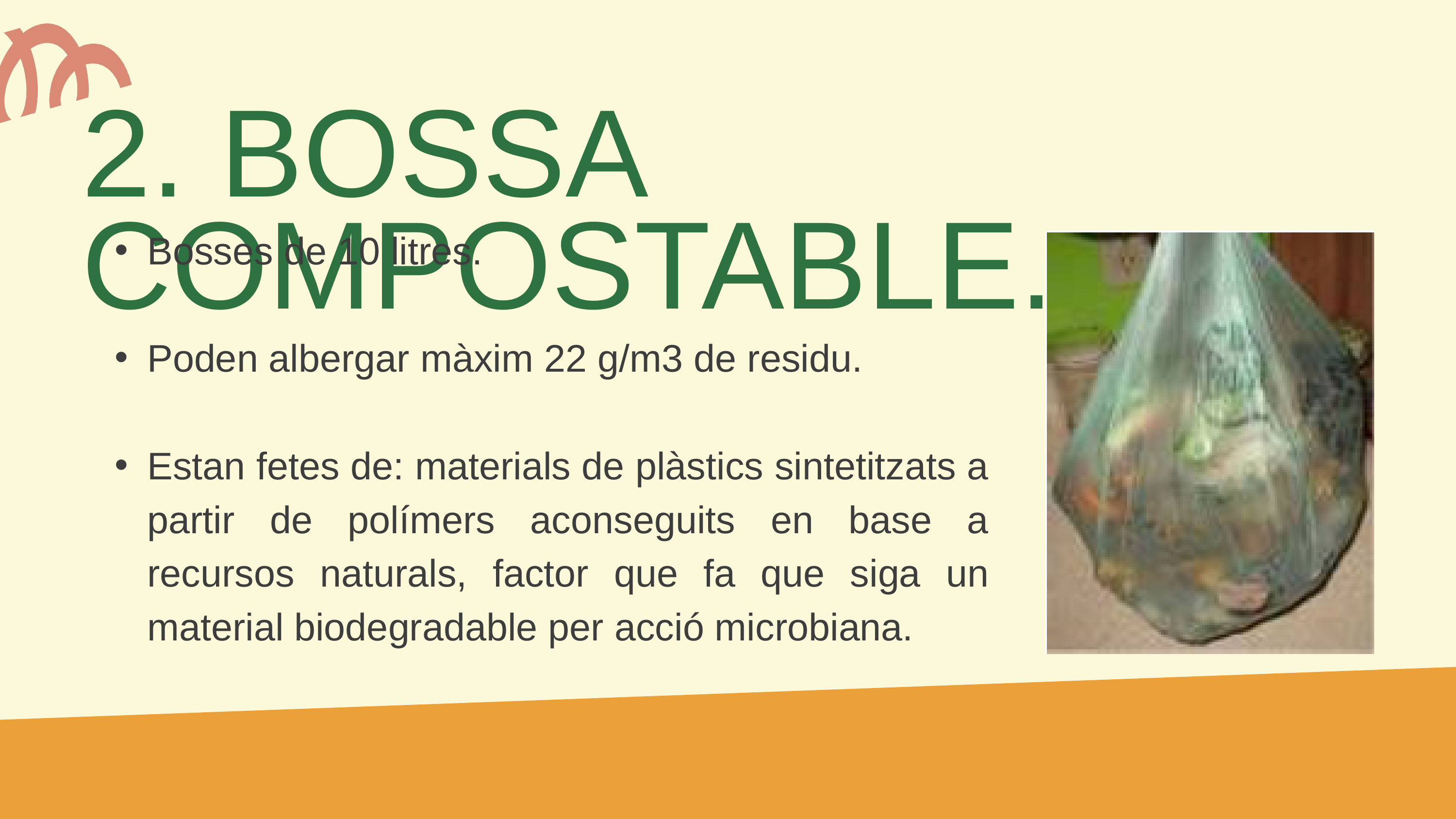

2. BOSSA COMPOSTABLE.
Bosses de 10 litres.

Poden albergar màxim 22 g/m3 de residu.

Estan fetes de: materials de plàstics sintetitzats a partir de polímers aconseguits en base a recursos naturals, factor que fa que siga un material biodegradable per acció microbiana.